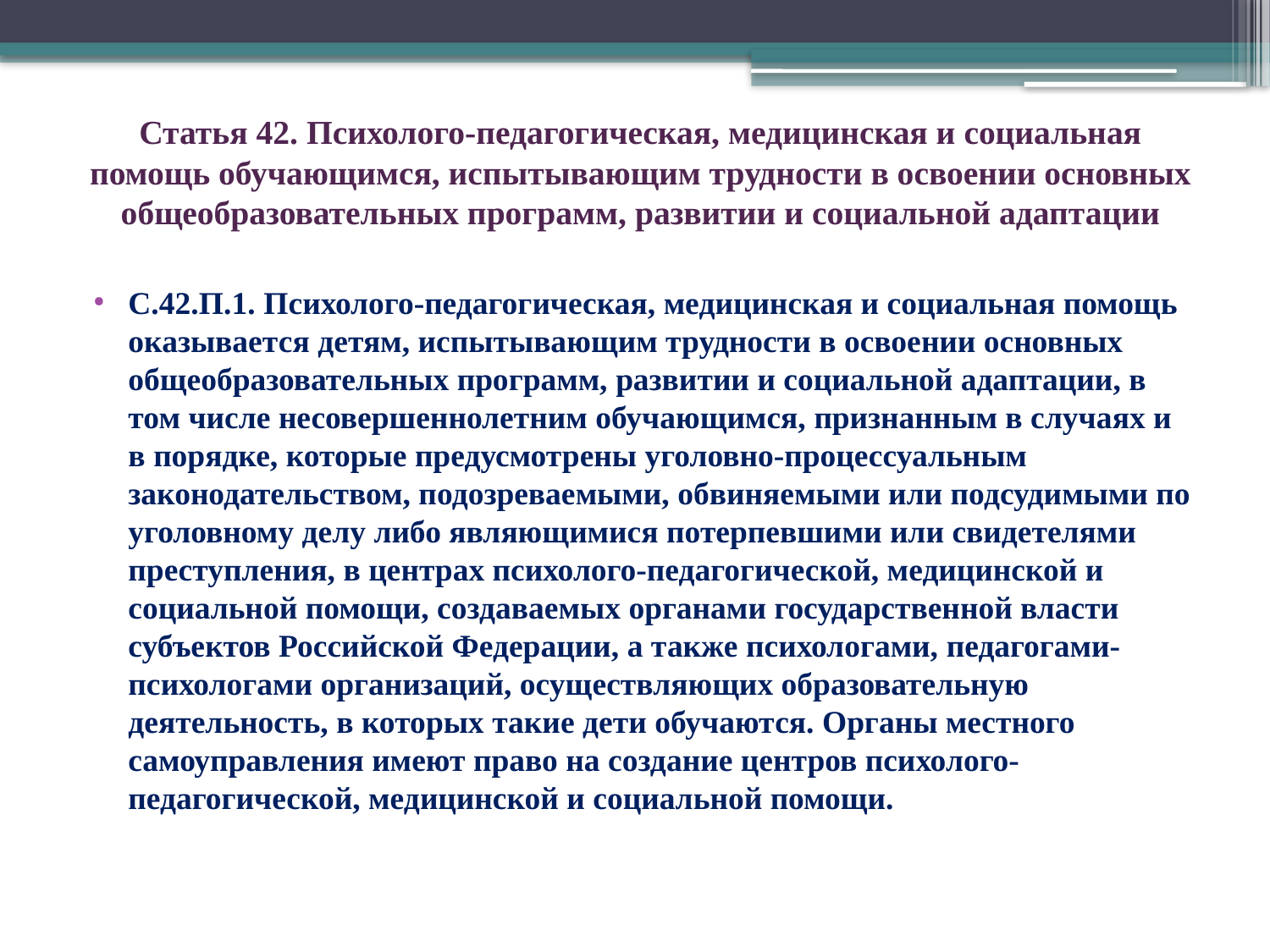

# Статья 42. Психолого-педагогическая, медицинская и социальная помощь обучающимся, испытывающим трудности в освоении основных общеобразовательных программ, развитии и социальной адаптации
С.42.П.1. Психолого-педагогическая, медицинская и социальная помощь оказывается детям, испытывающим трудности в освоении основных общеобразовательных программ, развитии и социальной адаптации, в том числе несовершеннолетним обучающимся, признанным в случаях и в порядке, которые предусмотрены уголовно-процессуальным законодательством, подозреваемыми, обвиняемыми или подсудимыми по уголовному делу либо являющимися потерпевшими или свидетелями преступления, в центрах психолого-педагогической, медицинской и социальной помощи, создаваемых органами государственной власти субъектов Российской Федерации, а также психологами, педагогами- психологами организаций, осуществляющих образовательную деятельность, в которых такие дети обучаются. Органы местного самоуправления имеют право на создание центров психолого-педагогической, медицинской и социальной помощи.